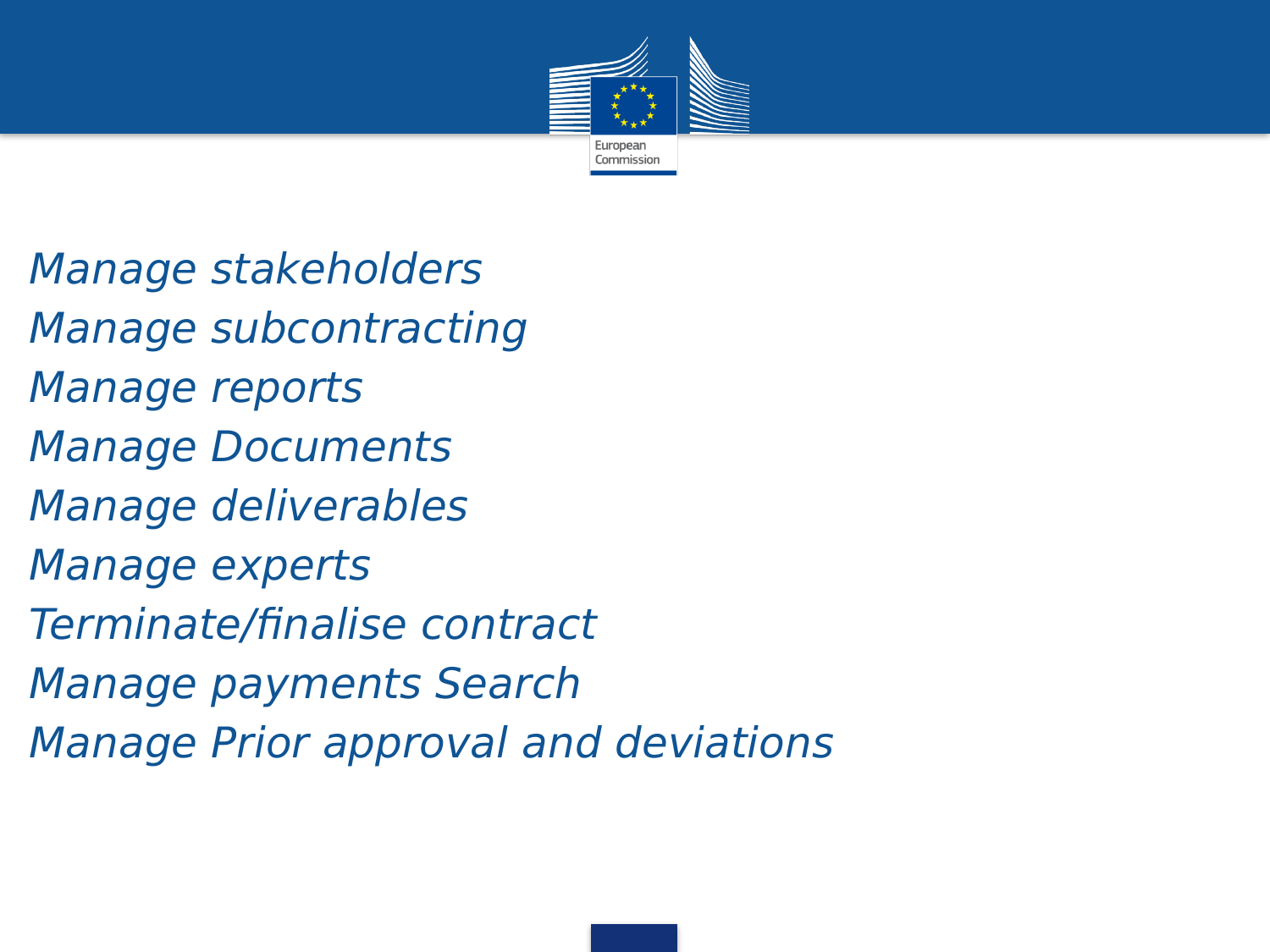

Manage stakeholders
Manage subcontracting
Manage reports
Manage Documents
Manage deliverables
Manage experts
Terminate/finalise contract
Manage payments Search
Manage Prior approval and deviations